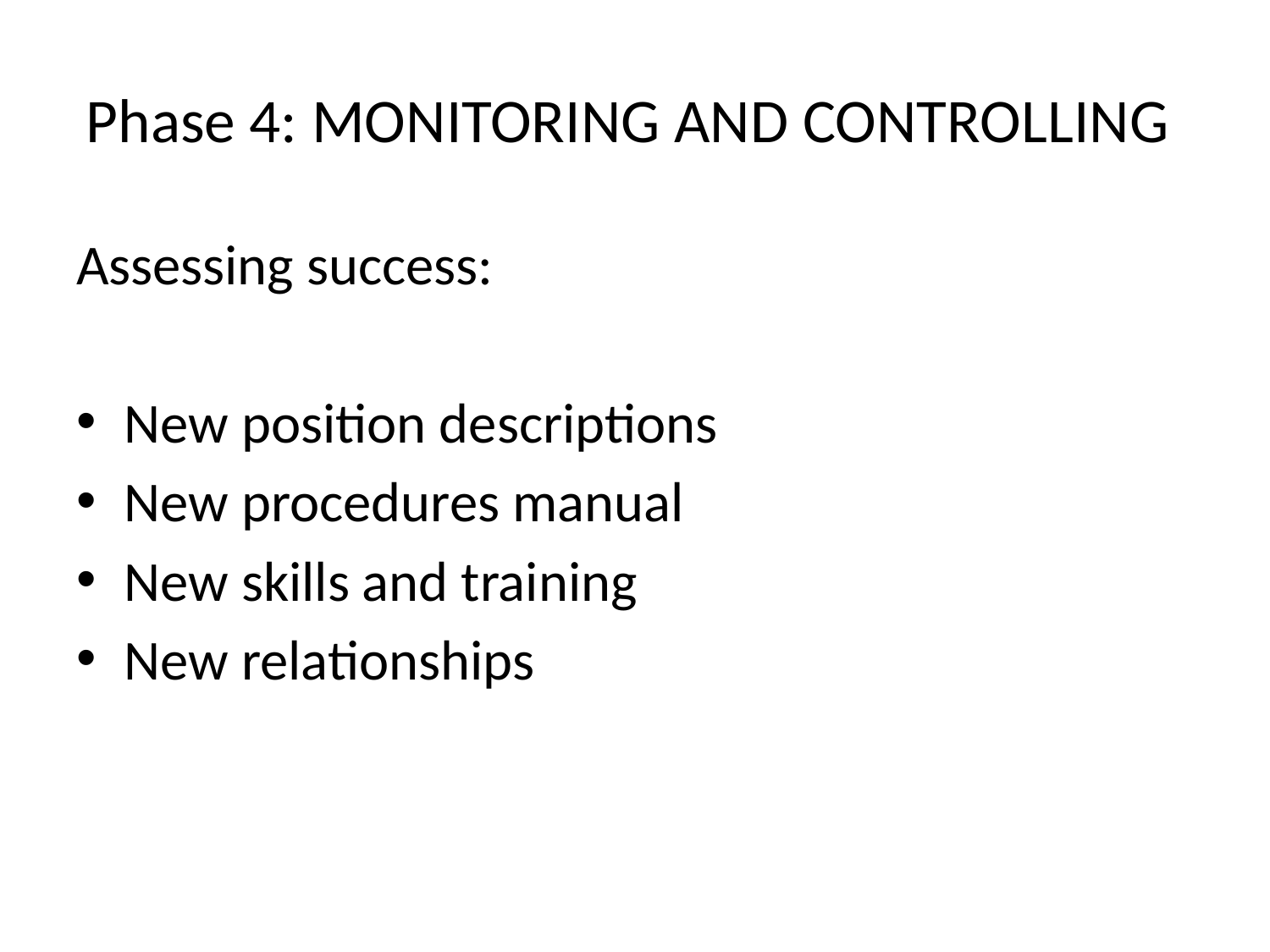

# Phase 4: MONITORING AND CONTROLLING
Assessing success:

New position descriptions
New procedures manual
New skills and training
New relationships